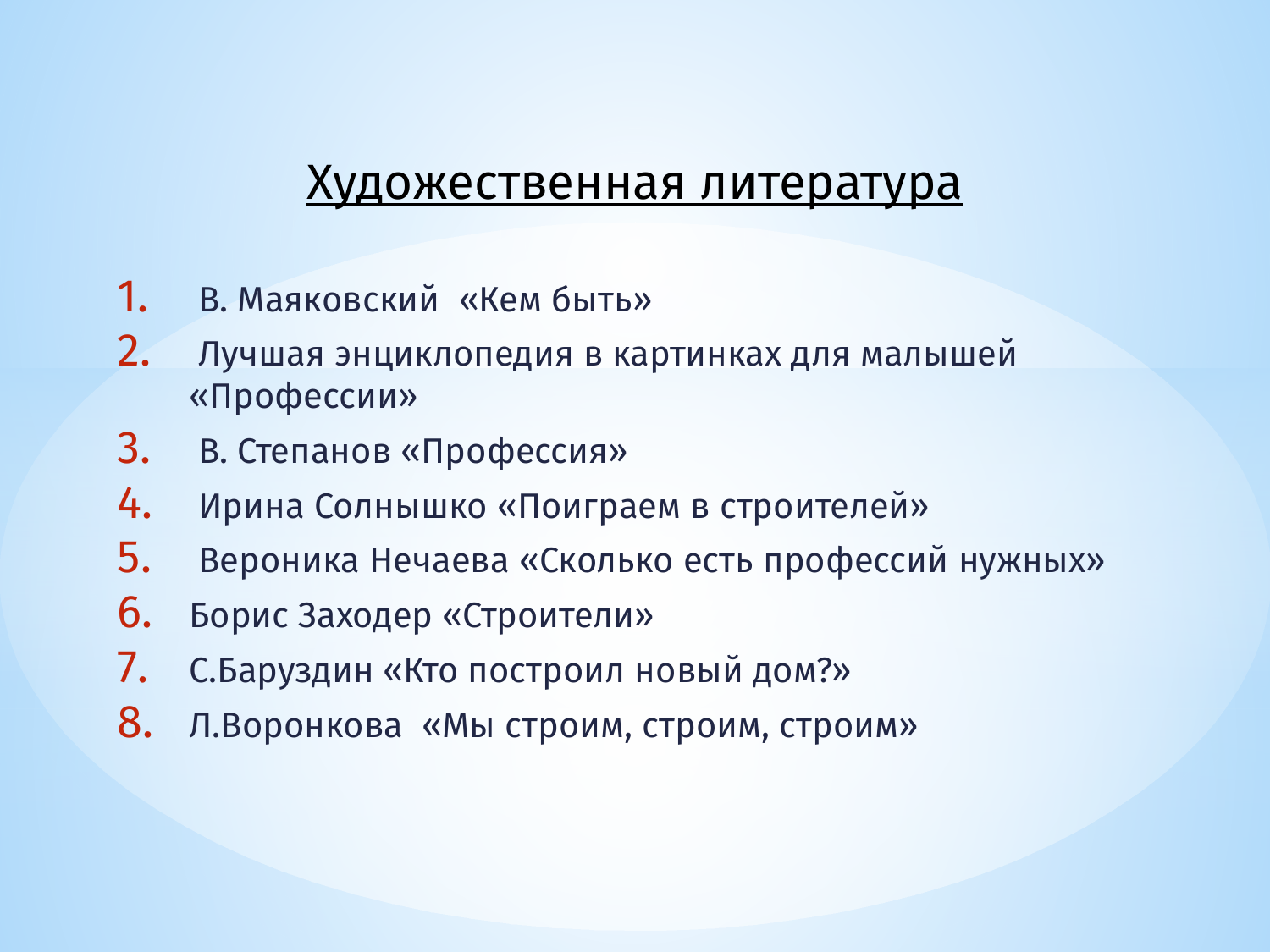

Художественная литература

 В. Маяковский  «Кем быть»
 Лучшая энциклопедия в картинках для малышей «Профессии»
 В. Степанов «Профессия»
 Ирина Солнышко «Поиграем в строителей»
 Вероника Нечаева «Сколько есть профессий нужных»
Борис Заходер «Строители»
С.Баруздин «Кто построил новый дом?»
Л.Воронкова  «Мы строим, строим, строим»